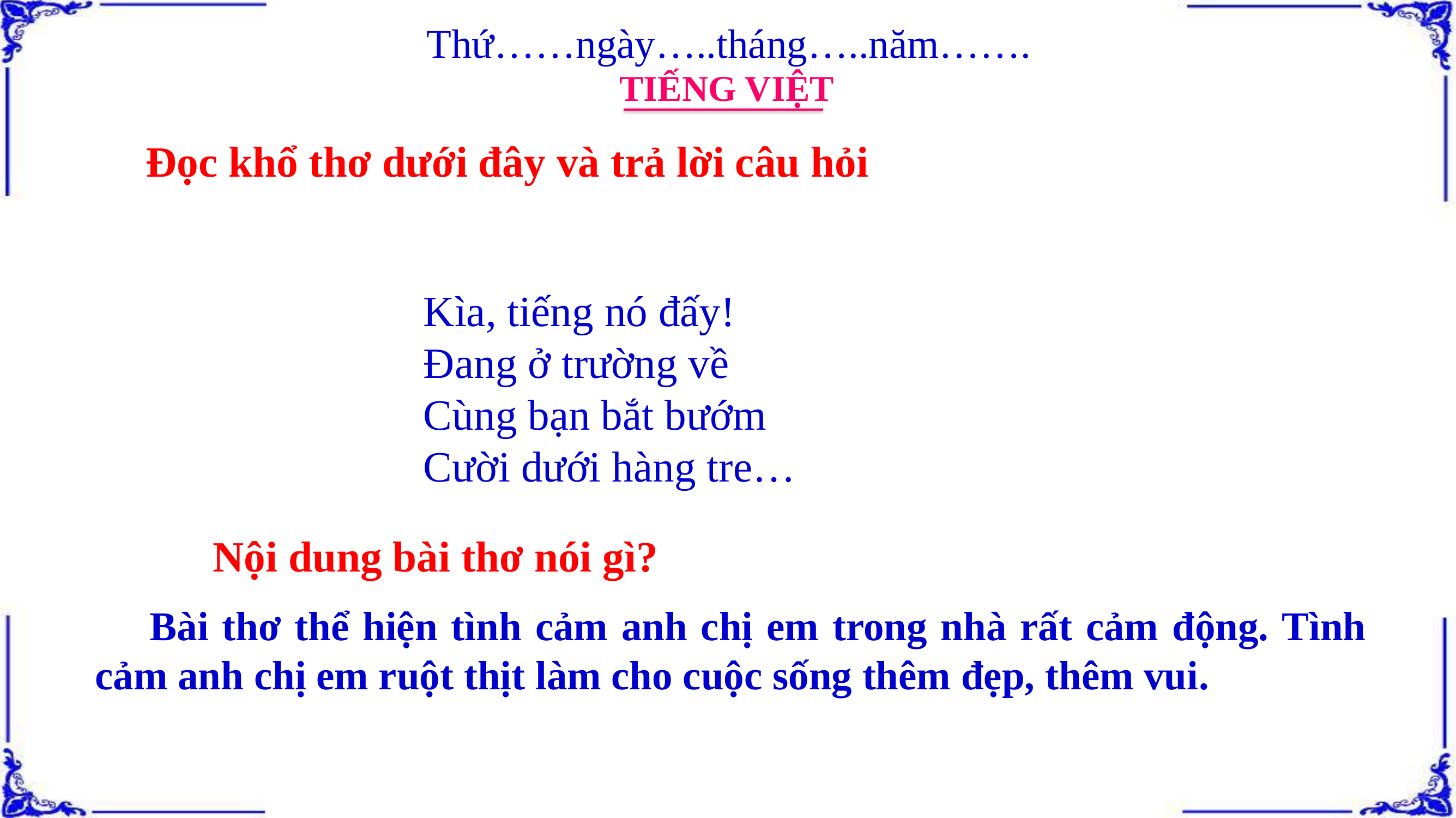

Thứ……ngày…..tháng…..năm…….
TIẾNG VIỆT
Đọc khổ thơ dưới đây và trả lời câu hỏi
Kìa, tiếng nó đấy!
Đang ở trường về
Cùng bạn bắt bướm
Cười dưới hàng tre…
Nội dung bài thơ nói gì?
    Bài thơ thể hiện tình cảm anh chị em trong nhà rất cảm động. Tình cảm anh chị em ruột thịt làm cho cuộc sống thêm đẹp, thêm vui.